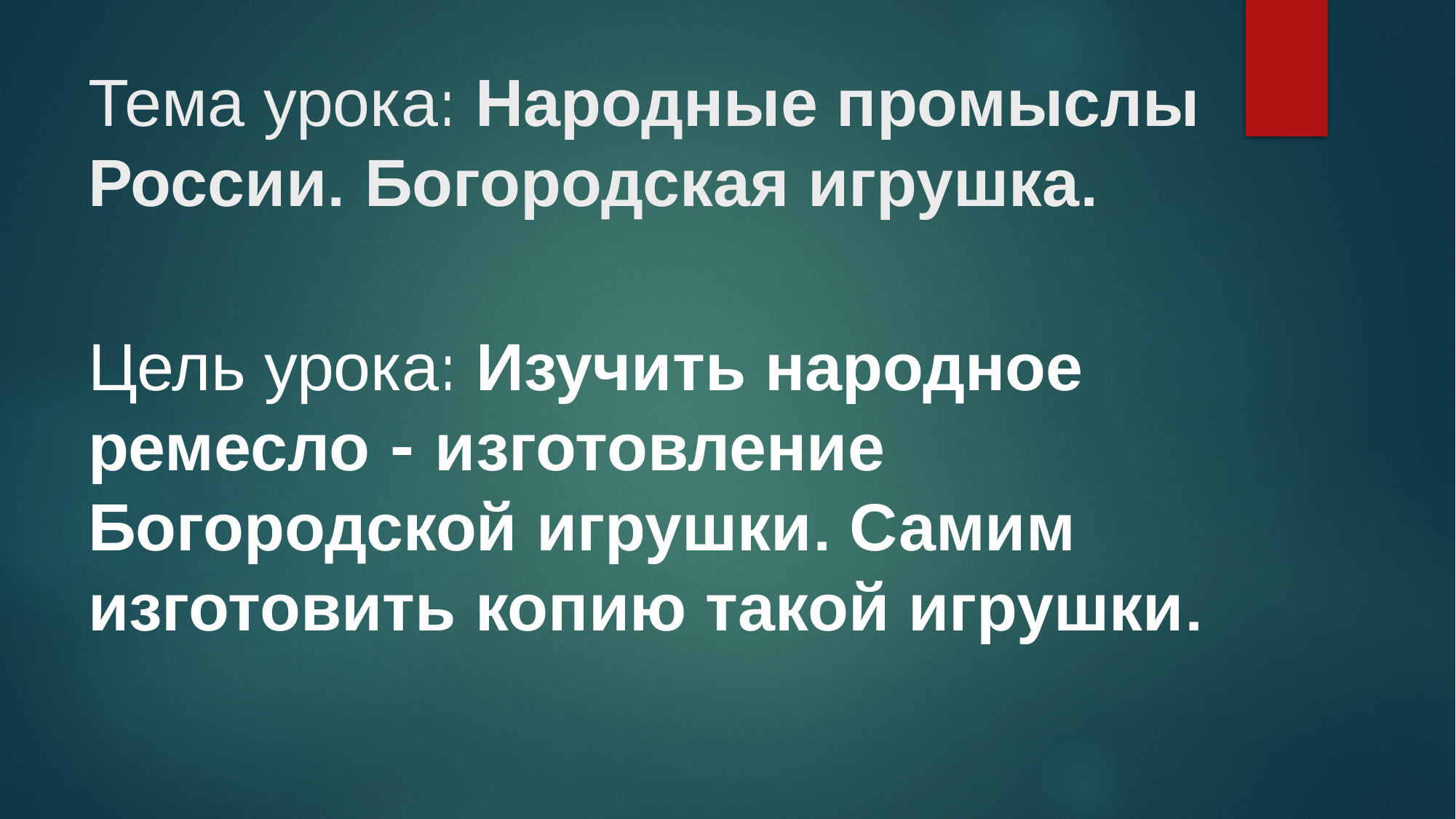

# Тема урока: Народные промыслы России. Богородская игрушка.
Цель урока: Изучить народное ремесло - изготовление Богородской игрушки. Самим изготовить копию такой игрушки.